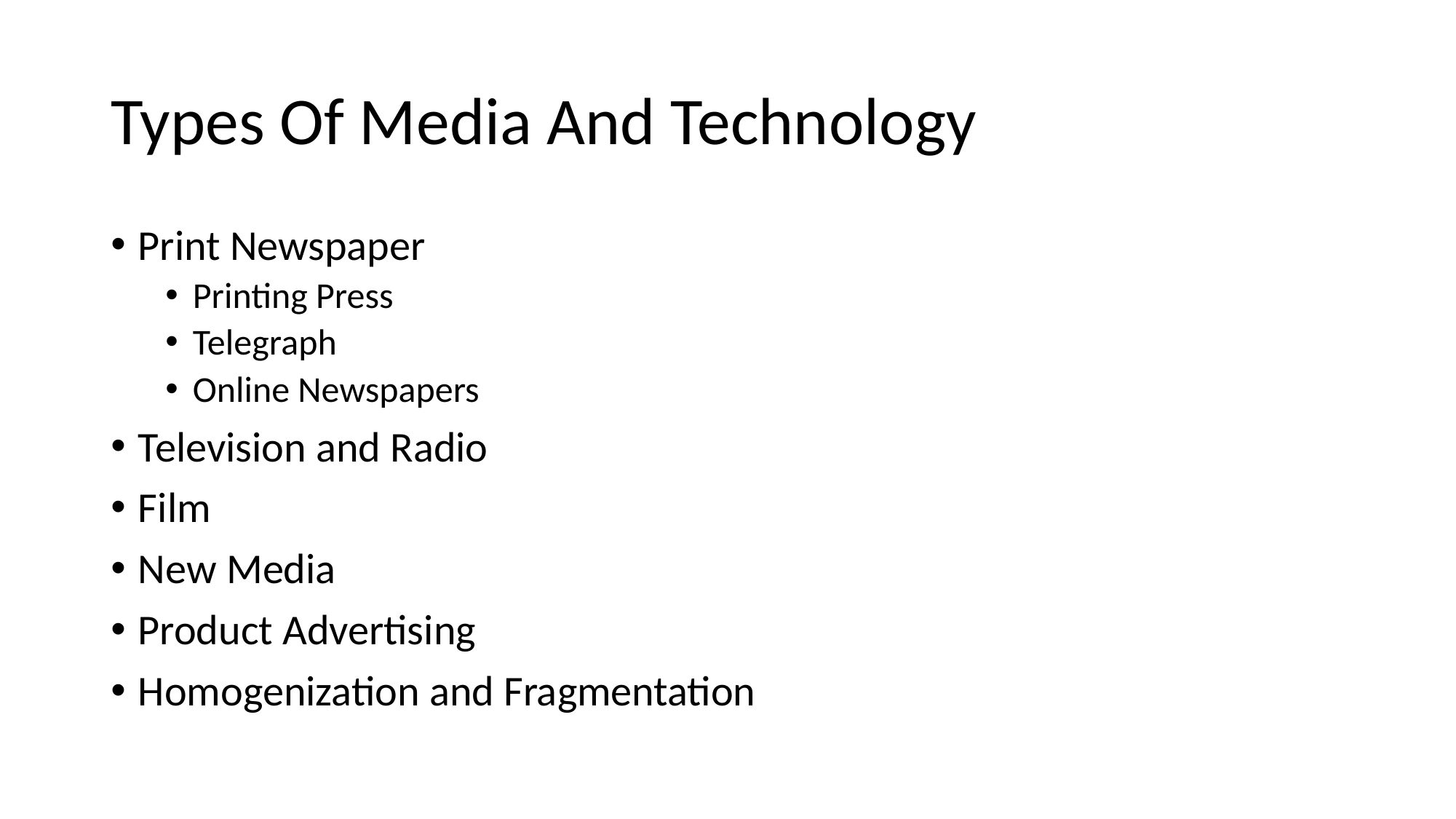

# Types Of Media And Technology
Print Newspaper
Printing Press
Telegraph
Online Newspapers
Television and Radio
Film
New Media
Product Advertising
Homogenization and Fragmentation